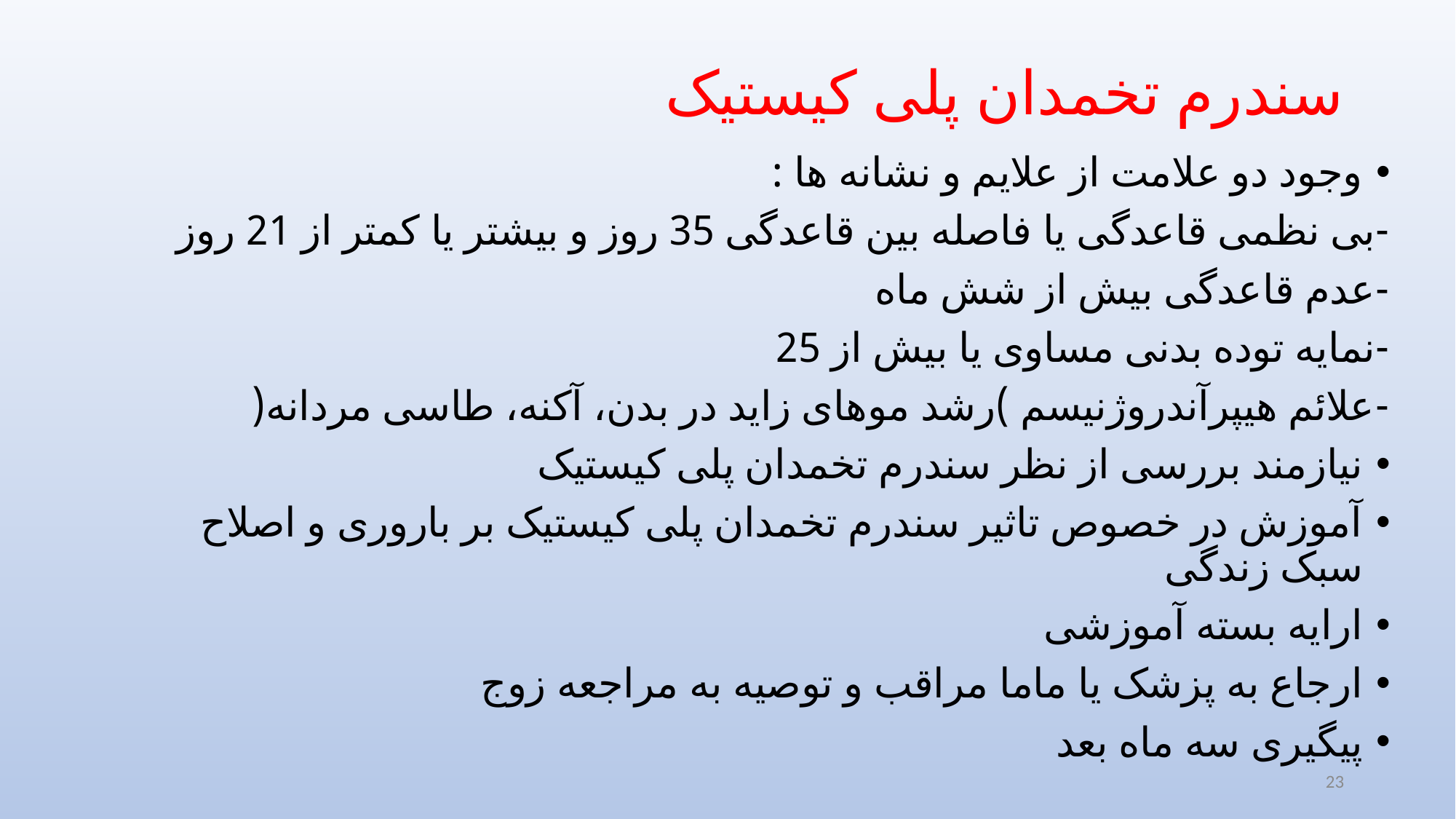

# سندرم تخمدان پلی کیستیک
وجود دو علامت از علایم و نشانه ها :
-بی نظمی قاعدگی یا فاصله بین قاعدگی 35 روز و بیشتر یا کمتر از 21 روز
-عدم قاعدگی بیش از شش ماه
-نمایه توده بدنی مساوی یا بیش از 25
-علائم هیپرآندروژنیسم )رشد موهای زاید در بدن، آکنه، طاسی مردانه(
نیازمند بررسی از نظر سندرم تخمدان پلی کیستیک
آموزش در خصوص تاثیر سندرم تخمدان پلی کیستیک بر باروری و اصلاح سبک زندگی
ارایه بسته آموزشی
ارجاع به پزشک یا ماما مراقب و توصیه به مراجعه زوج
پیگیری سه ماه بعد
23